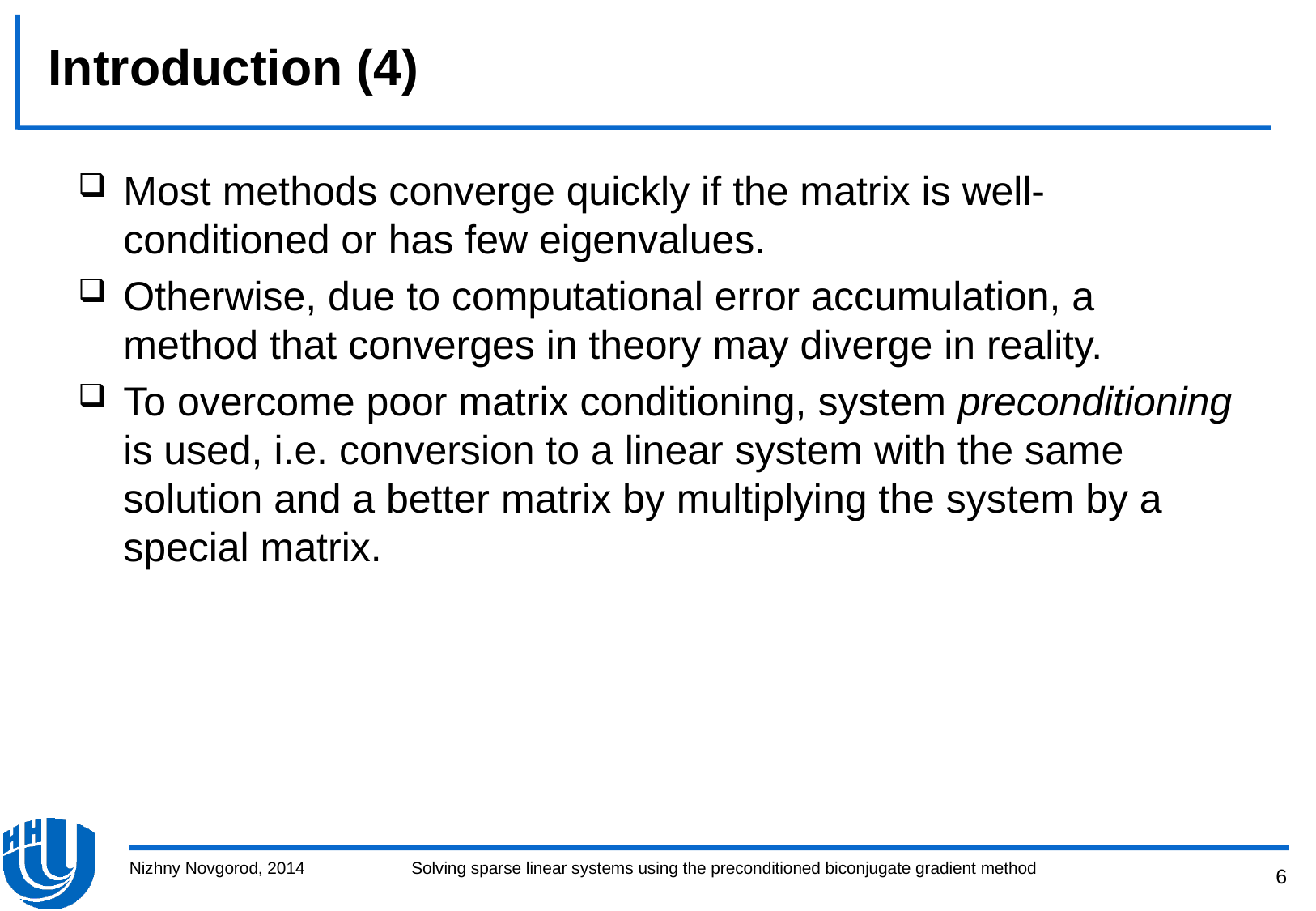

# Introduction (4)
Most methods converge quickly if the matrix is well-conditioned or has few eigenvalues.
Otherwise, due to computational error accumulation, a method that converges in theory may diverge in reality.
To overcome poor matrix conditioning, system preconditioning is used, i.e. conversion to a linear system with the same solution and a better matrix by multiplying the system by a special matrix.
Nizhny Novgorod, 2014
Solving sparse linear systems using the preconditioned biconjugate gradient method